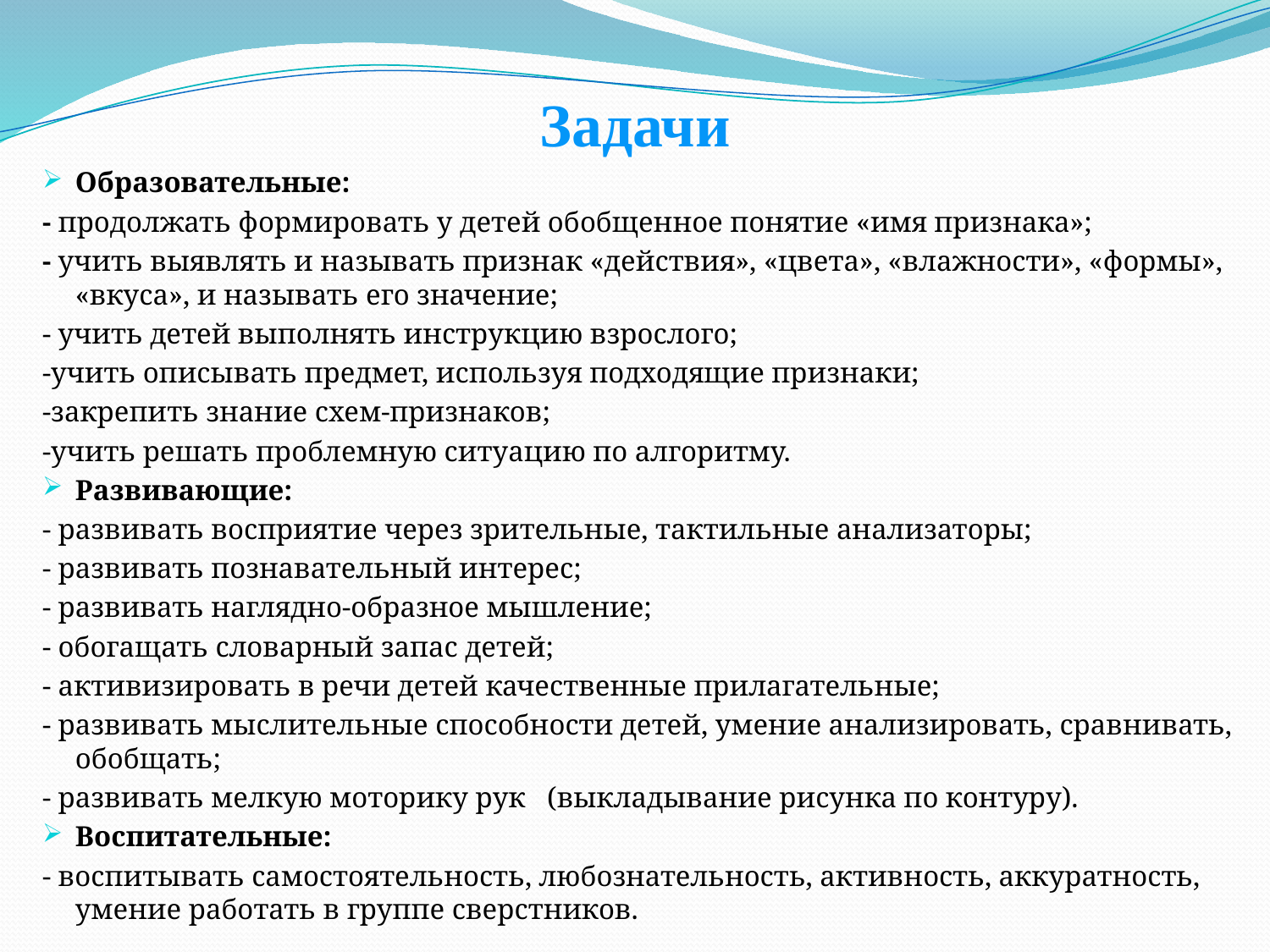

# Задачи
Образовательные:
- продолжать формировать у детей обобщенное понятие «имя признака»;
- учить выявлять и называть признак «действия», «цвета», «влажности», «формы», «вкуса», и называть его значение;
- учить детей выполнять инструкцию взрослого;
-учить описывать предмет, используя подходящие признаки;
-закрепить знание схем-признаков;
-учить решать проблемную ситуацию по алгоритму.
Развивающие:
- развивать восприятие через зрительные, тактильные анализаторы;
- развивать познавательный интерес;
- развивать наглядно-образное мышление;
- обогащать словарный запас детей;
- активизировать в речи детей качественные прилагательные;
- развивать мыслительные способности детей, умение анализировать, сравнивать, обобщать;
- развивать мелкую моторику рук   (выкладывание рисунка по контуру).
Воспитательные:
- воспитывать самостоятельность, любознательность, активность, аккуратность, умение работать в группе сверстников.